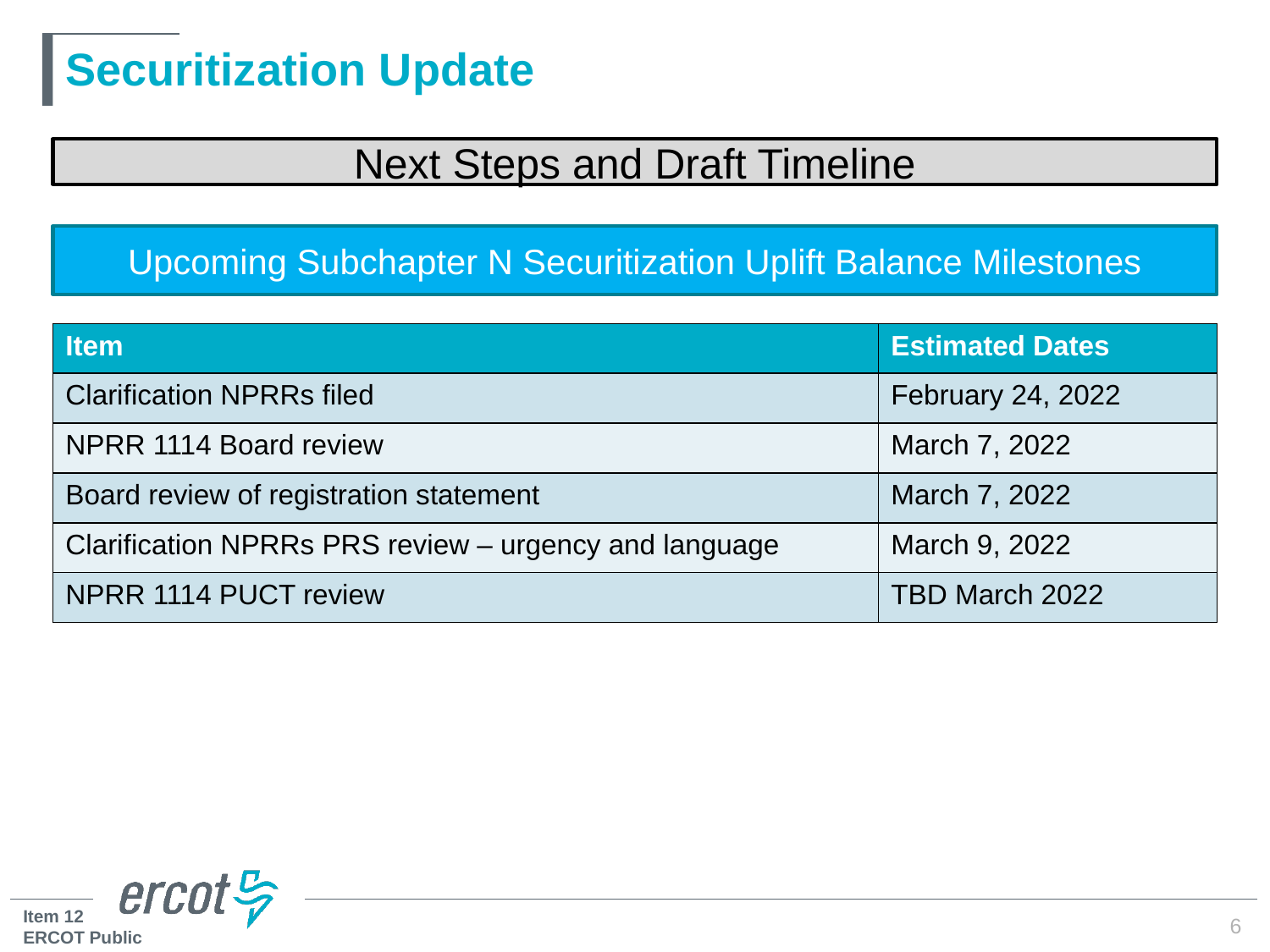

# Securitization Update
Next Steps and Draft Timeline
Upcoming Subchapter N Securitization Uplift Balance Milestones
| Item | Estimated Dates |
| --- | --- |
| Clarification NPRRs filed | February 24, 2022 |
| NPRR 1114 Board review | March 7, 2022 |
| Board review of registration statement | March 7, 2022 |
| Clarification NPRRs PRS review – urgency and language | March 9, 2022 |
| NPRR 1114 PUCT review | TBD March 2022 |
6